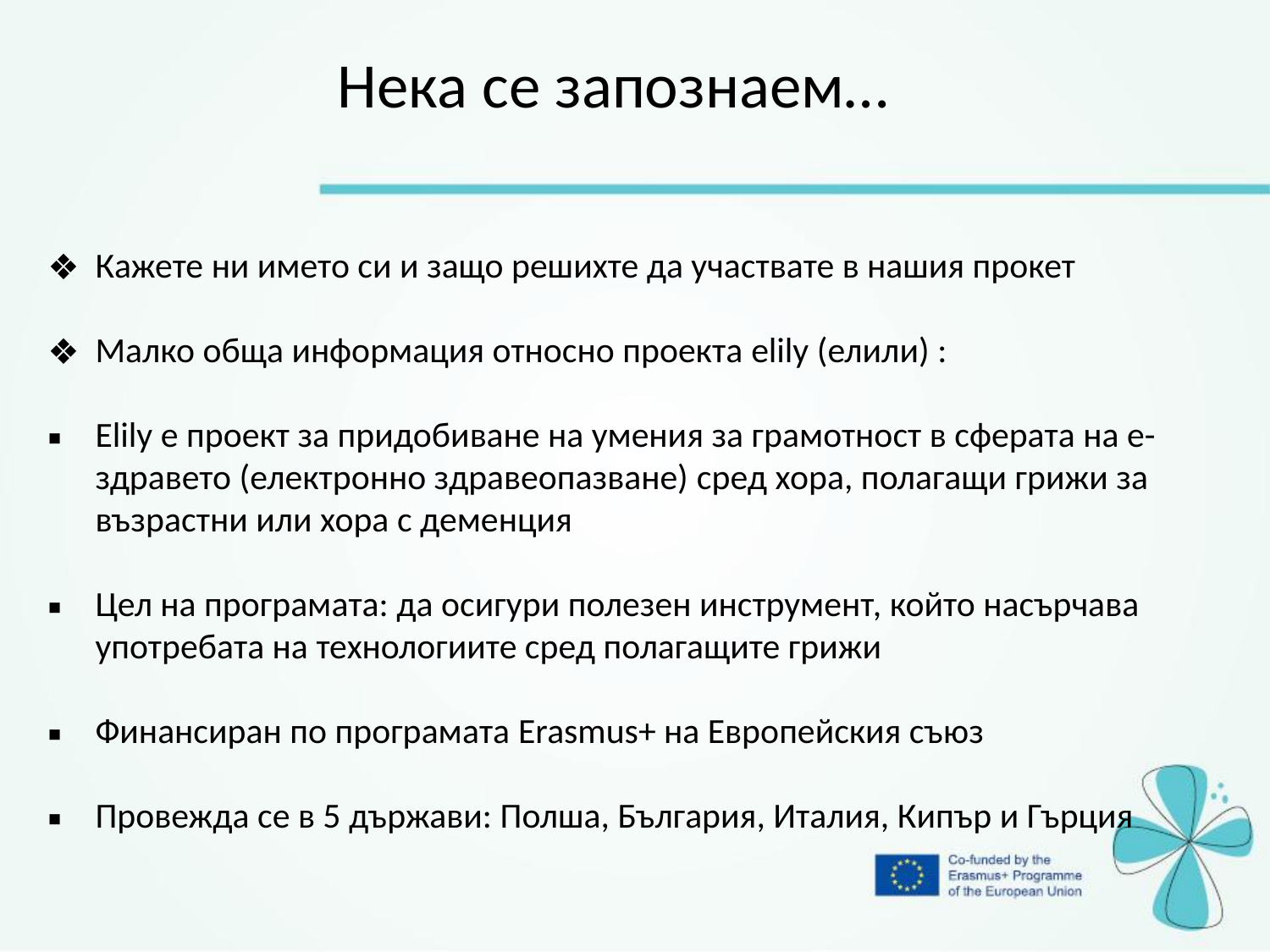

Нека се запознаем…
Кажете ни името си и защо решихте да участвате в нашия прокет

Малко обща информация относно проекта elily (елили) :

Elily е проект за придобиване на умения за грамотност в сферата на е-здравето (електронно здравеопазване) сред хора, полагащи грижи за възрастни или хора с деменция

Цел на програмата: да осигури полезен инструмент, който насърчава употребата на технологиите сред полагащите грижи

Финансиран по програмата Erasmus+ на Европейския съюз

Провежда се в 5 държави: Полша, България, Италия, Кипър и Гърция